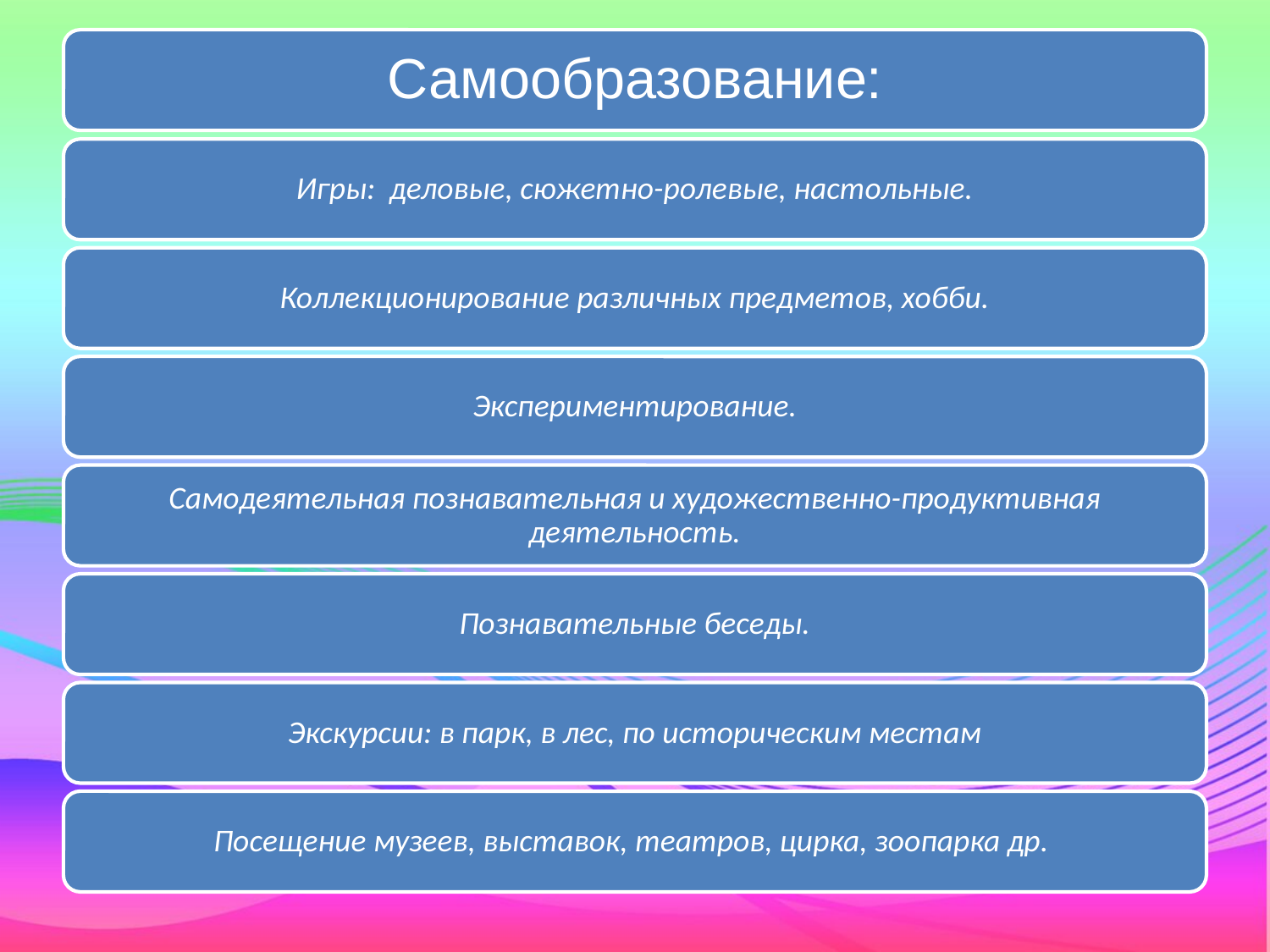

Самообразование:
Игры:  деловые, сюжетно-ролевые, настольные.
Коллекционирование различных предметов, хобби.
Экспериментирование.
Самодеятельная познавательная и художественно-продуктивная деятельность.
Познавательные беседы.
Экскурсии: в парк, в лес, по историческим местам
Посещение музеев, выставок, театров, цирка, зоопарка др.